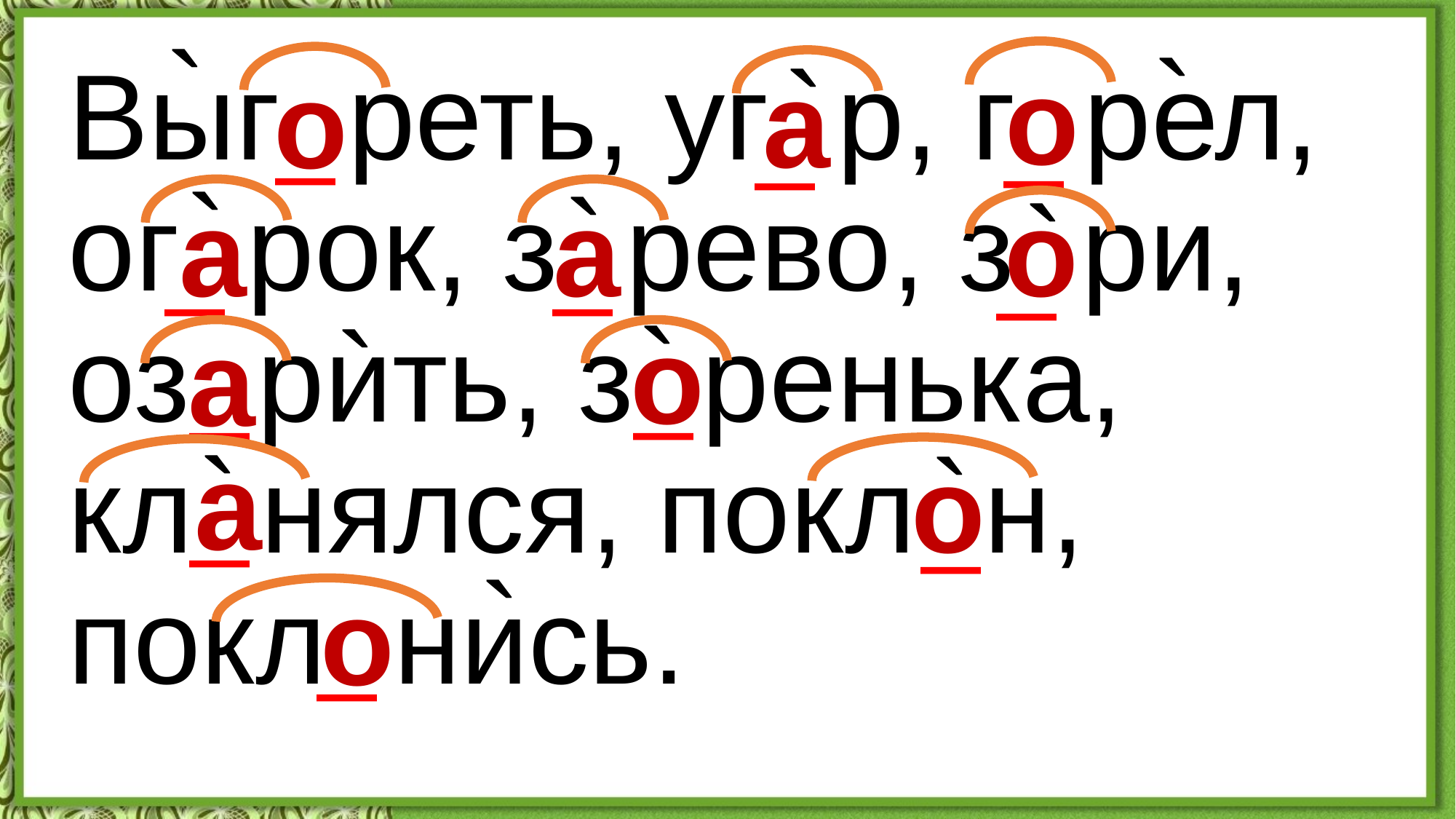

`

`

`
о
а
о
_
_
_
Выгореть, угар, горел, огарок, зарево, зори, озарить, зоренька, кланялся, поклон, поклонись.

`
`

`
о
а
а
_
_
_
`

`
о
_
_
а

`
`
а
_
о
_

`
_
о